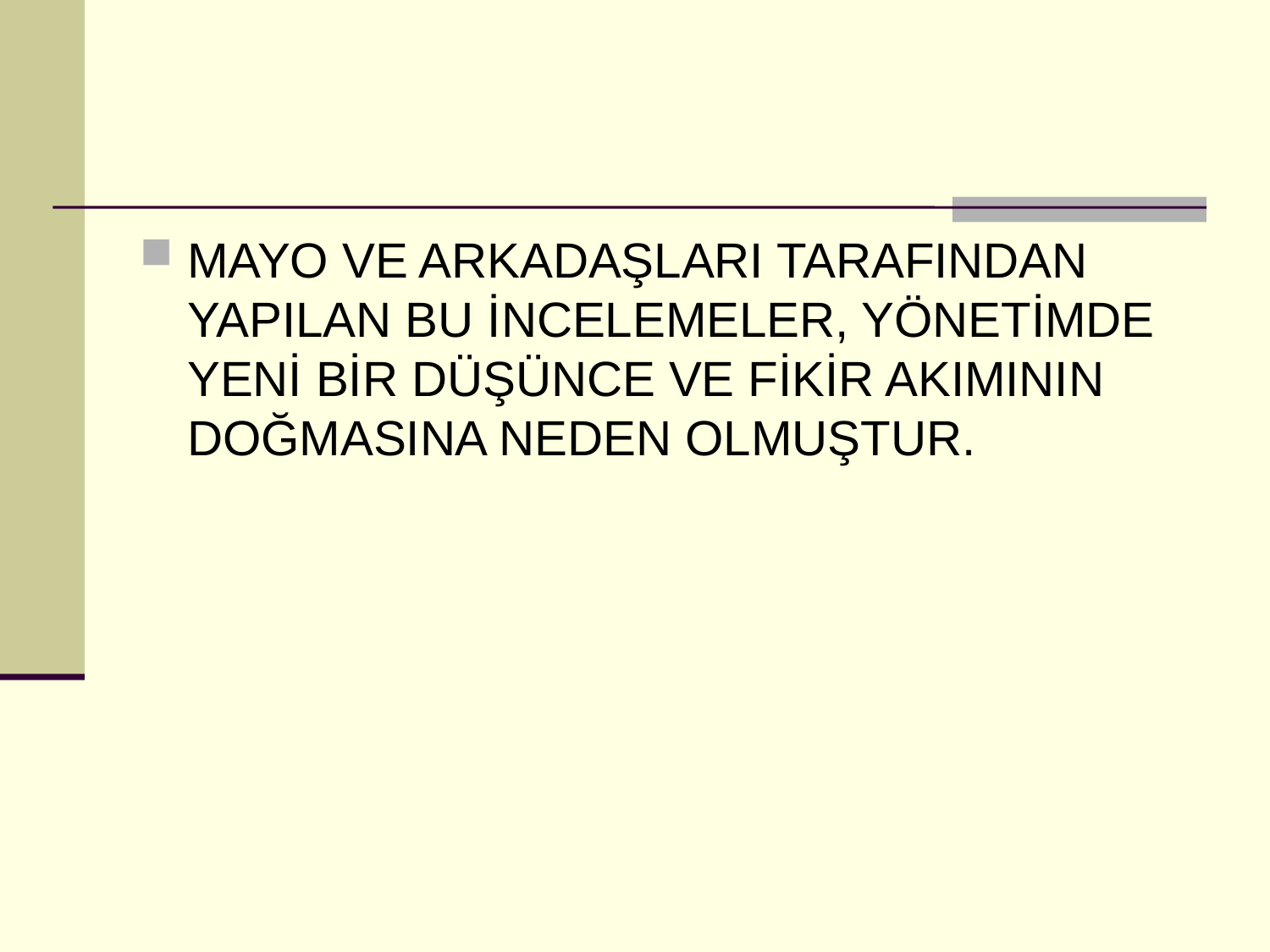

#
MAYO VE ARKADAŞLARI TARAFINDAN YAPILAN BU İNCELEMELER, YÖNETİMDE YENİ BİR DÜŞÜNCE VE FİKİR AKIMININ DOĞMASINA NEDEN OLMUŞTUR.